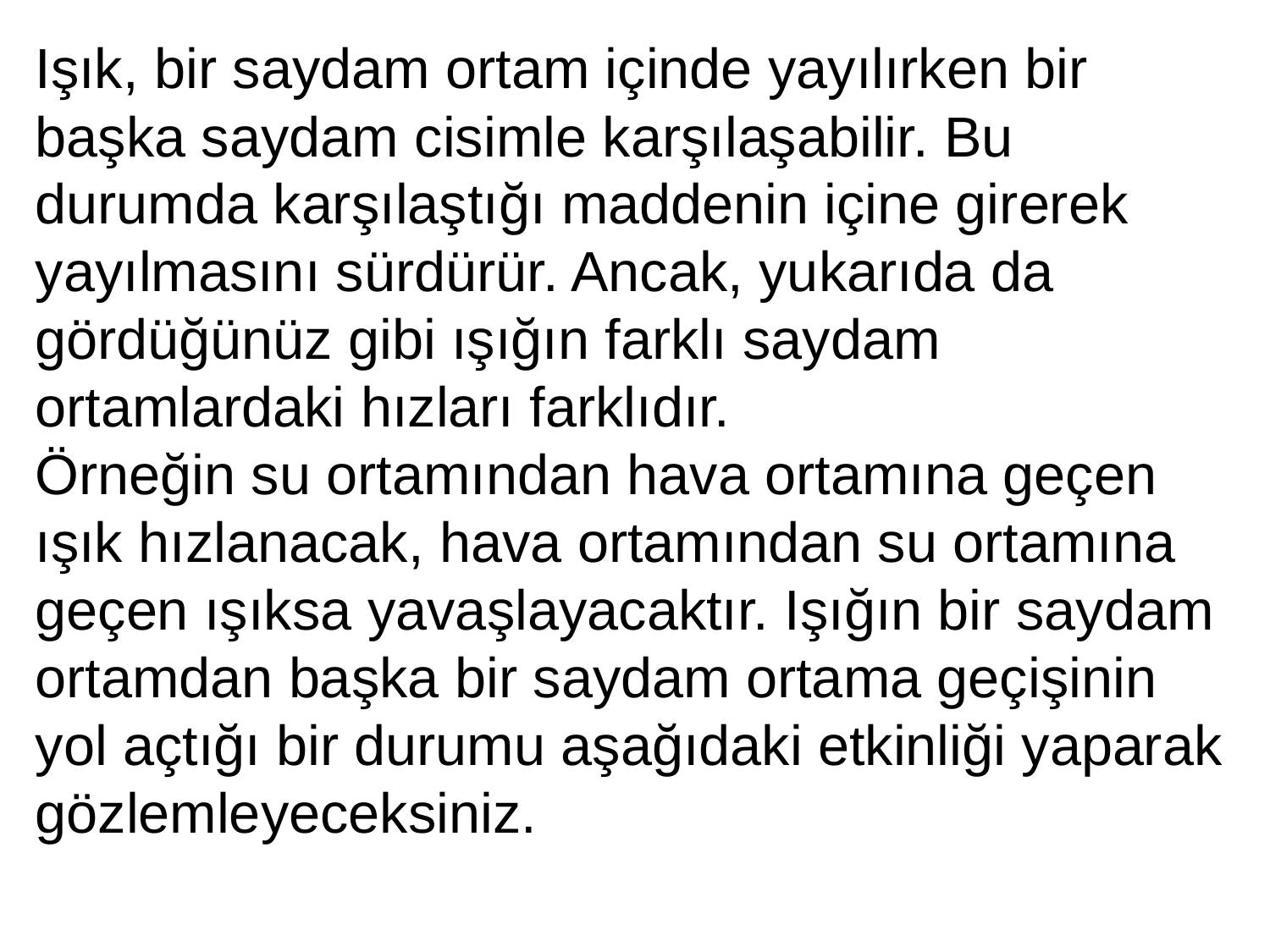

Işık, bir saydam ortam içinde yayılırken bir başka saydam cisimle karşılaşabilir. Bu durumda karşılaştığı maddenin içine girerek yayılmasını sürdürür. Ancak, yukarıda da gördüğünüz gibi ışığın farklı saydam ortamlardaki hızları farklıdır.
Örneğin su ortamından hava ortamına geçen ışık hızlanacak, hava ortamından su ortamına geçen ışıksa yavaşlayacaktır. Işığın bir saydam ortamdan başka bir saydam ortama geçişinin yol açtığı bir durumu aşağıdaki etkinliği yaparak gözlemleyeceksiniz.